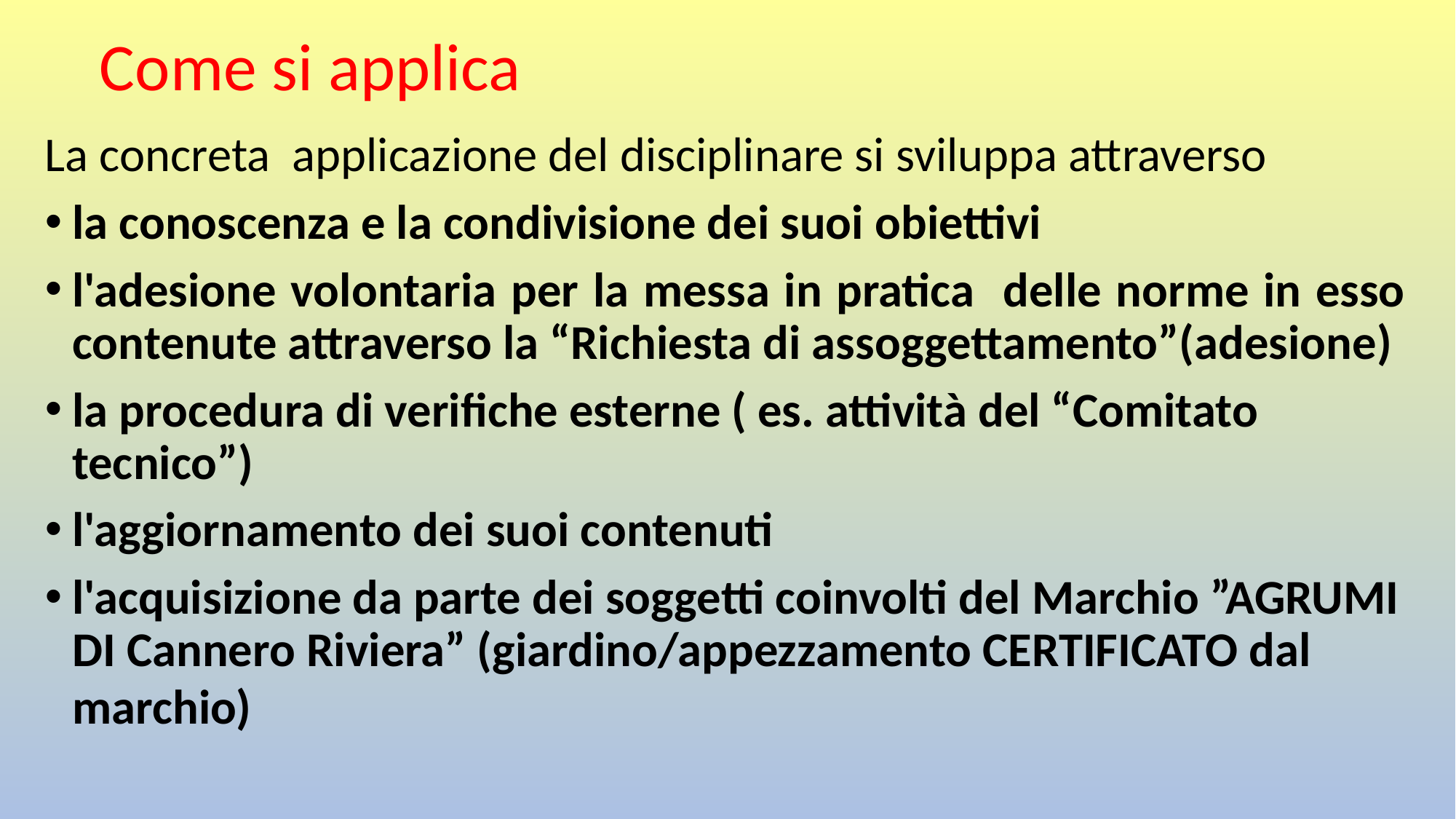

# Come si applica
La concreta  applicazione del disciplinare si sviluppa attraverso
la conoscenza e la condivisione dei suoi obiettivi
l'adesione volontaria per la messa in pratica  delle norme in esso contenute attraverso la “Richiesta di assoggettamento”(adesione)
la procedura di verifiche esterne ( es. attività del “Comitato tecnico”)
l'aggiornamento dei suoi contenuti
l'acquisizione da parte dei soggetti coinvolti del Marchio ”AGRUMI DI Cannero Riviera” (giardino/appezzamento CERTIFICATO dal marchio)